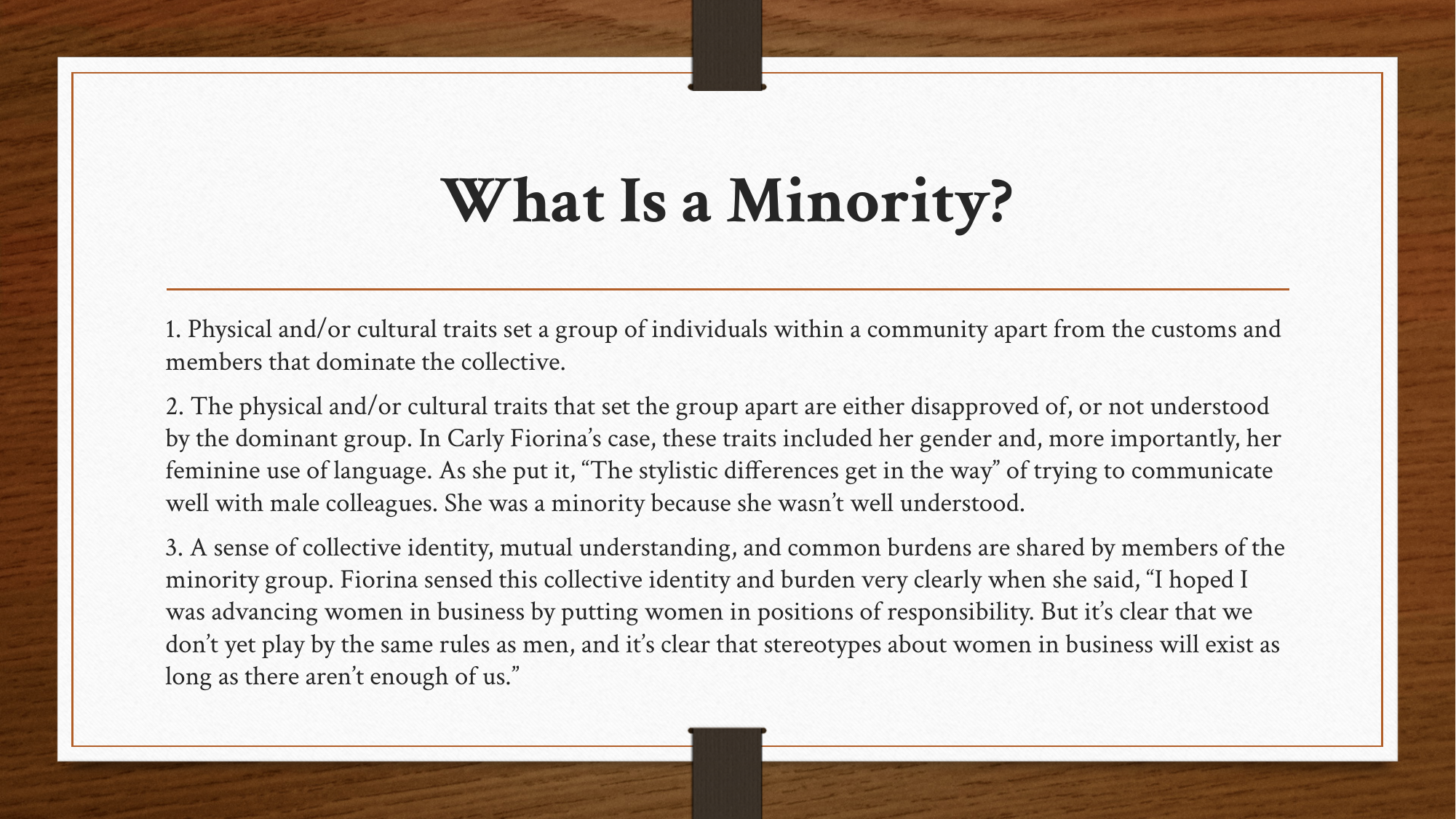

# What Is a Minority?
1. Physical and/or cultural traits set a group of individuals within a community apart from the customs and members that dominate the collective.
2. The physical and/or cultural traits that set the group apart are either disapproved of, or not understood by the dominant group. In Carly Fiorina’s case, these traits included her gender and, more importantly, her feminine use of language. As she put it, “The stylistic differences get in the way” of trying to communicate well with male colleagues. She was a minority because she wasn’t well understood.
3. A sense of collective identity, mutual understanding, and common burdens are shared by members of the minority group. Fiorina sensed this collective identity and burden very clearly when she said, “I hoped I was advancing women in business by putting women in positions of responsibility. But it’s clear that we don’t yet play by the same rules as men, and it’s clear that stereotypes about women in business will exist as long as there aren’t enough of us.”